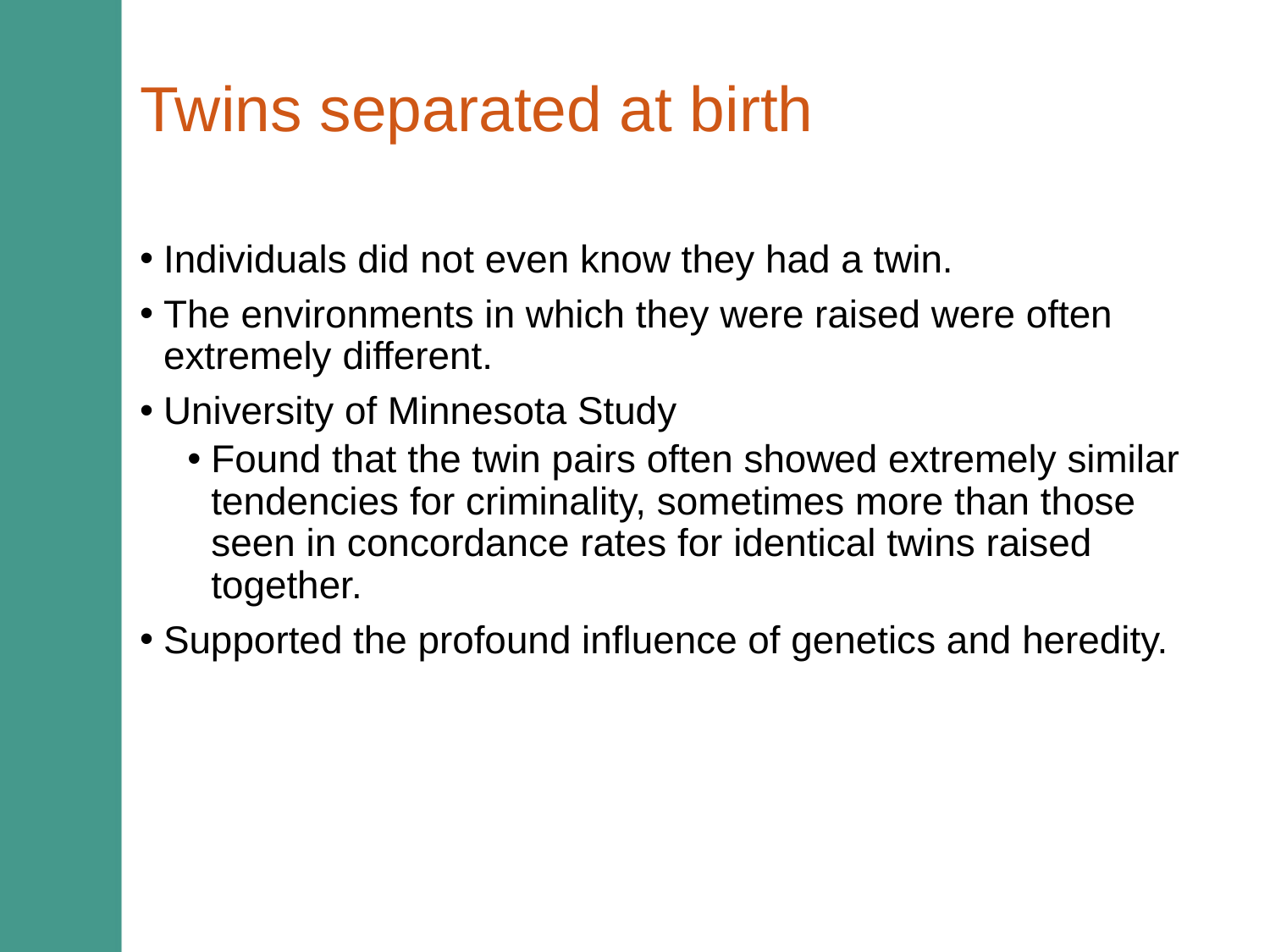

# Twins separated at birth
Individuals did not even know they had a twin.
The environments in which they were raised were often extremely different.
University of Minnesota Study
Found that the twin pairs often showed extremely similar tendencies for criminality, sometimes more than those seen in concordance rates for identical twins raised together.
Supported the profound influence of genetics and heredity.